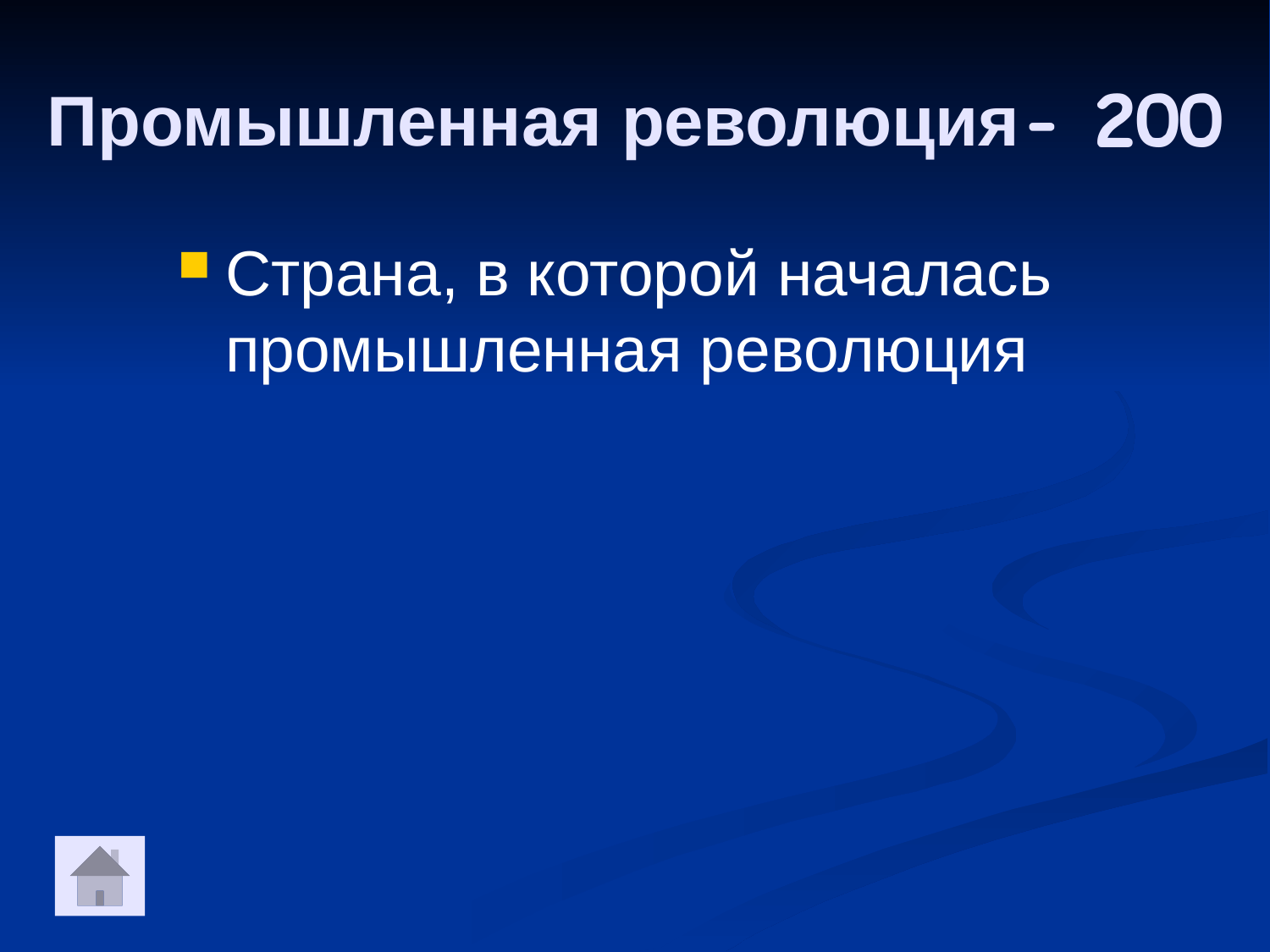

Промышленная революция- 200
Страна, в которой началась промышленная революция